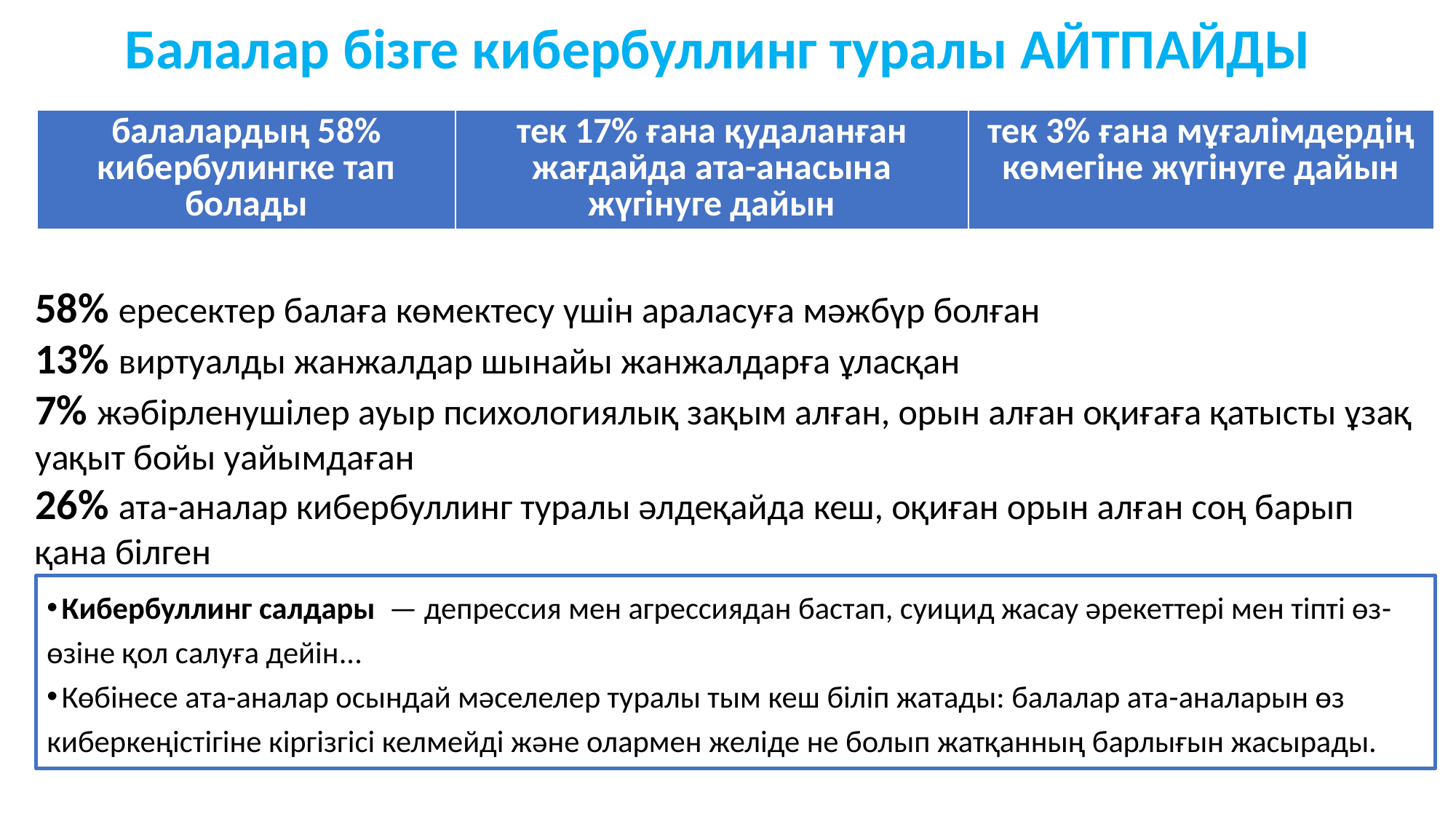

# Балалар бізге кибербуллинг туралы АЙТПАЙДЫ
| балалардың 58% кибербулингке тап болады | тек 17% ғана қудаланған жағдайда ата-анасына жүгінуге дайын | тек 3% ғана мұғалімдердің көмегіне жүгінуге дайын |
| --- | --- | --- |
58% ересектер балаға көмектесу үшін араласуға мәжбүр болған
13% виртуалды жанжалдар шынайы жанжалдарға ұласқан
7% жәбірленушілер ауыр психологиялық зақым алған, орын алған оқиғаға қатысты ұзақ уақыт бойы уайымдаған
26% ата-аналар кибербуллинг туралы әлдеқайда кеш, оқиған орын алған соң барып қана білген
 Кибербуллинг салдары  — депрессия мен агрессиядан бастап, суицид жасау әрекеттері мен тіпті өз-өзіне қол салуға дейін...
 Көбінесе ата-аналар осындай мәселелер туралы тым кеш біліп жатады: балалар ата-аналарын өз киберкеңістігіне кіргізгісі келмейді және олармен желіде не болып жатқанның барлығын жасырады.